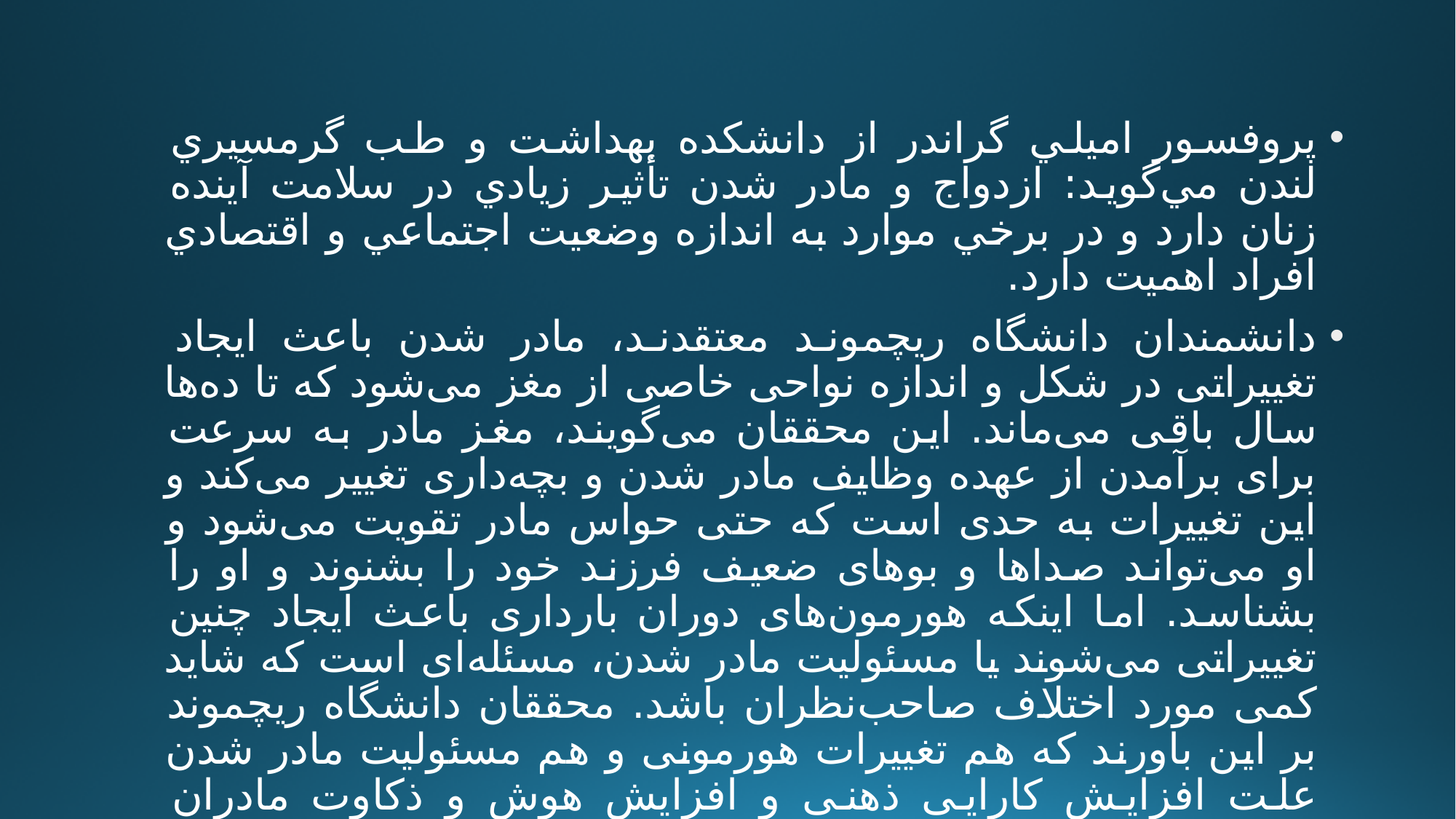

پروفسور اميلي گراندر از دانشكده بهداشت و طب گرمسيري لندن مي‌گويد: ازدواج و مادر شدن تأثير زيادي در سلامت آينده زنان دارد و در برخي موارد به اندازه وضعيت اجتماعي و اقتصادي افراد اهميت دارد.
دانشمندان دانشگاه ریچموند معتقدند، مادر شدن باعث ایجاد تغییراتی در شكل و اندازه نواحی خاصی از مغز می‌شود كه تا ده‌ها سال‌ باقی می‌ماند. این محققان می‌گویند، مغز مادر به سرعت برای برآمدن از عهده وظایف مادر شدن و بچه‌داری تغییر می‌كند و این ‌تغییرات به حدی است كه حتی حواس مادر تقویت می‌شود و او می‌تواند صداها و بوهای ضعیف فرزند خود را بشنوند و او را بشناسد. اما اینكه هورمون‌های دوران بارداری باعث ایجاد چنین تغییراتی می‌شوند یا مسئولیت مادر شدن، مسئله‌ای است كه شاید كمی مورد اختلا‌ف صاحب‌نظران باشد. محققان دانشگاه ریچموند بر این باورند كه هم تغییرات هورمونی و هم مسئولیت مادر شدن علت افزایش كارایی ذهنی و افزایش هوش و ذكاوت مادران است. مادرها صبورترند این دانشمندان معتقدند، ترشح هورمون‌های دوران بارداری كه باعث می‌شود مغز مادر با شرایط جدید بچه‌دار شدن تطابق پیدا كند، باعث افزایش صبر و تحمل وی می‌شود.